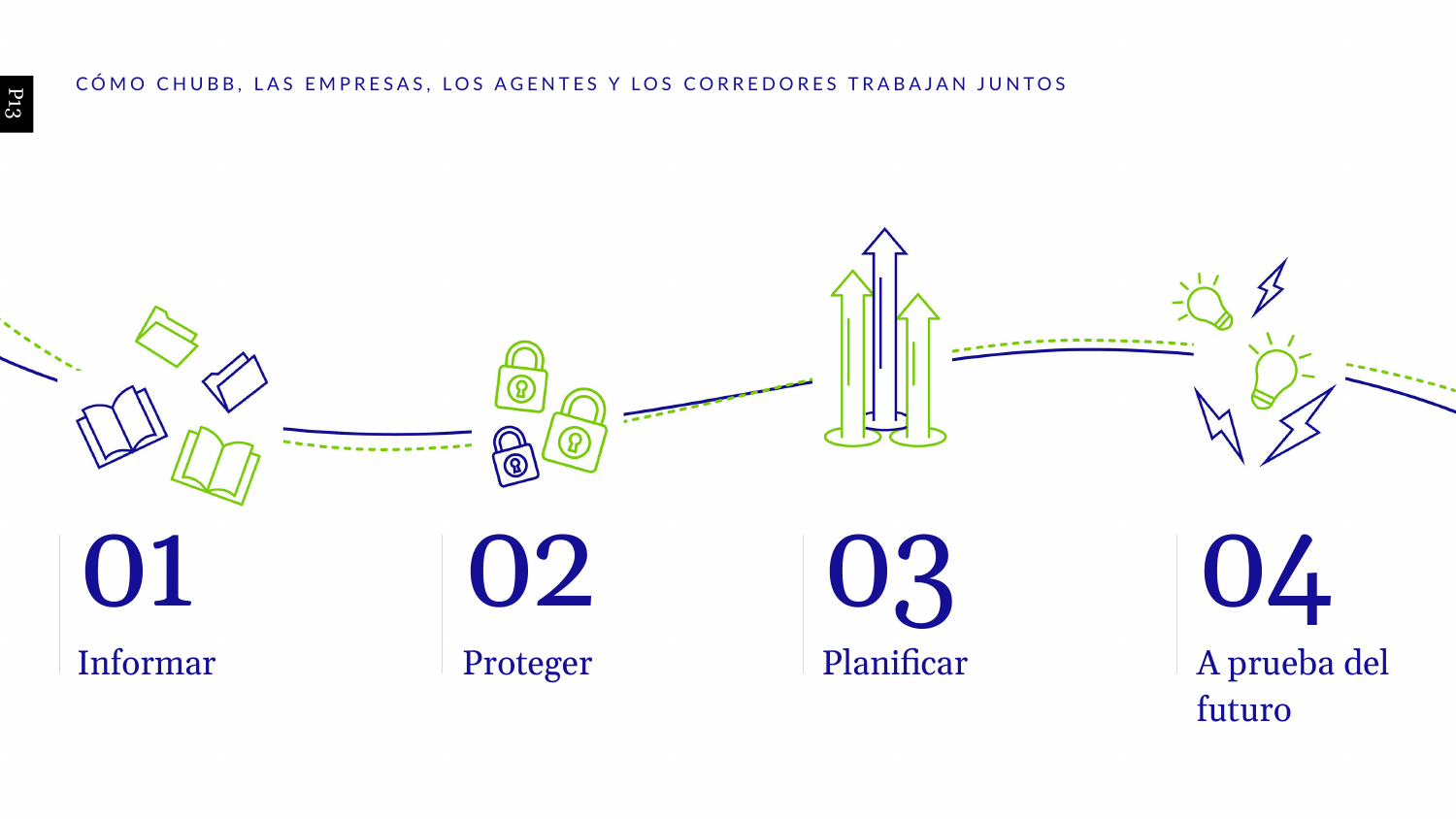

Cómo CHUBB, las empresas, los agentes y los corredores trabajan juntos
P13
01
02
03
04
Informar
Proteger
Planificar
A prueba del futuro